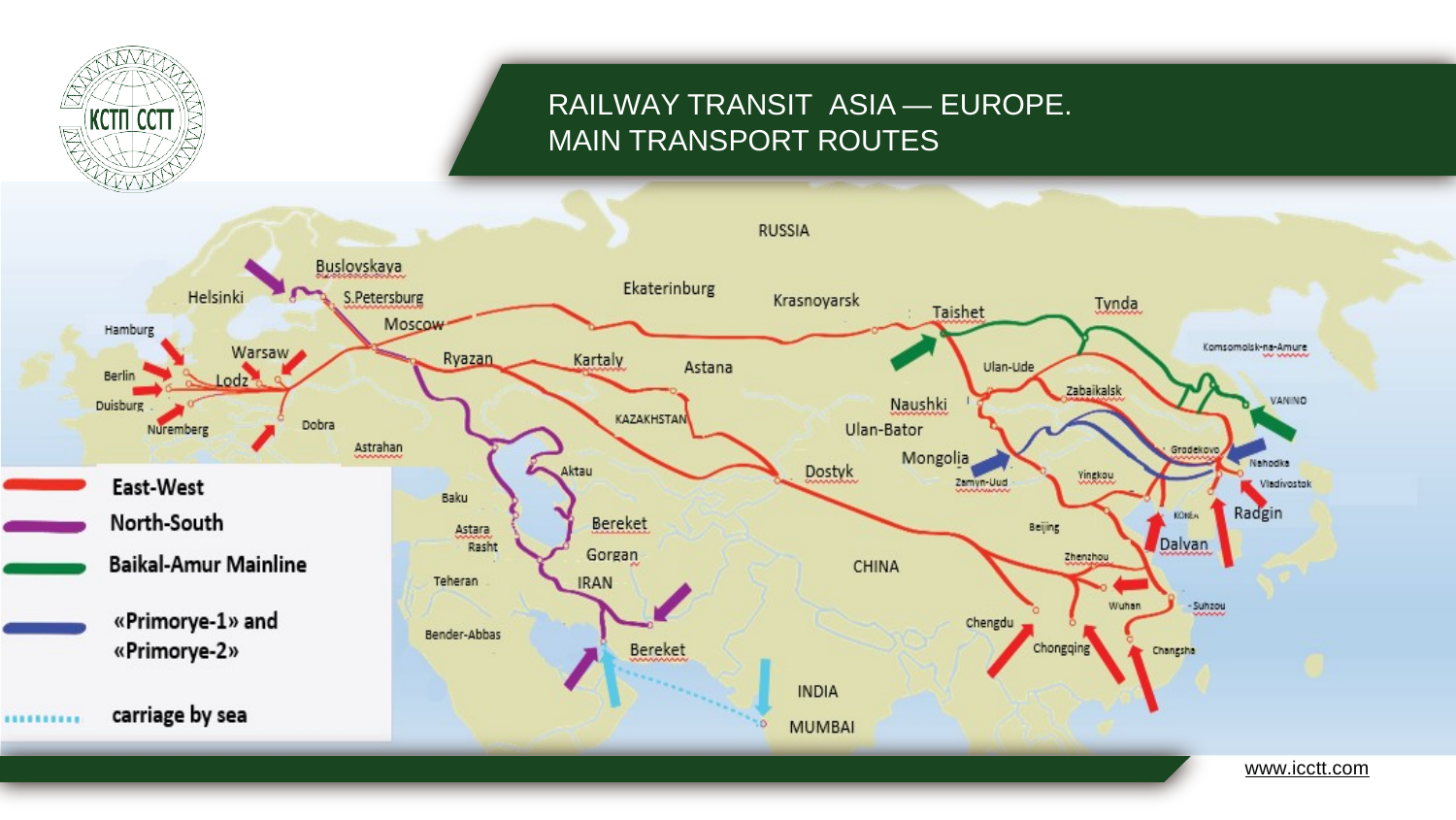

RAILWAY TRANSIT  ASIA — EUROPE. MAIN TRANSPORT ROUTES

www.icctt.com